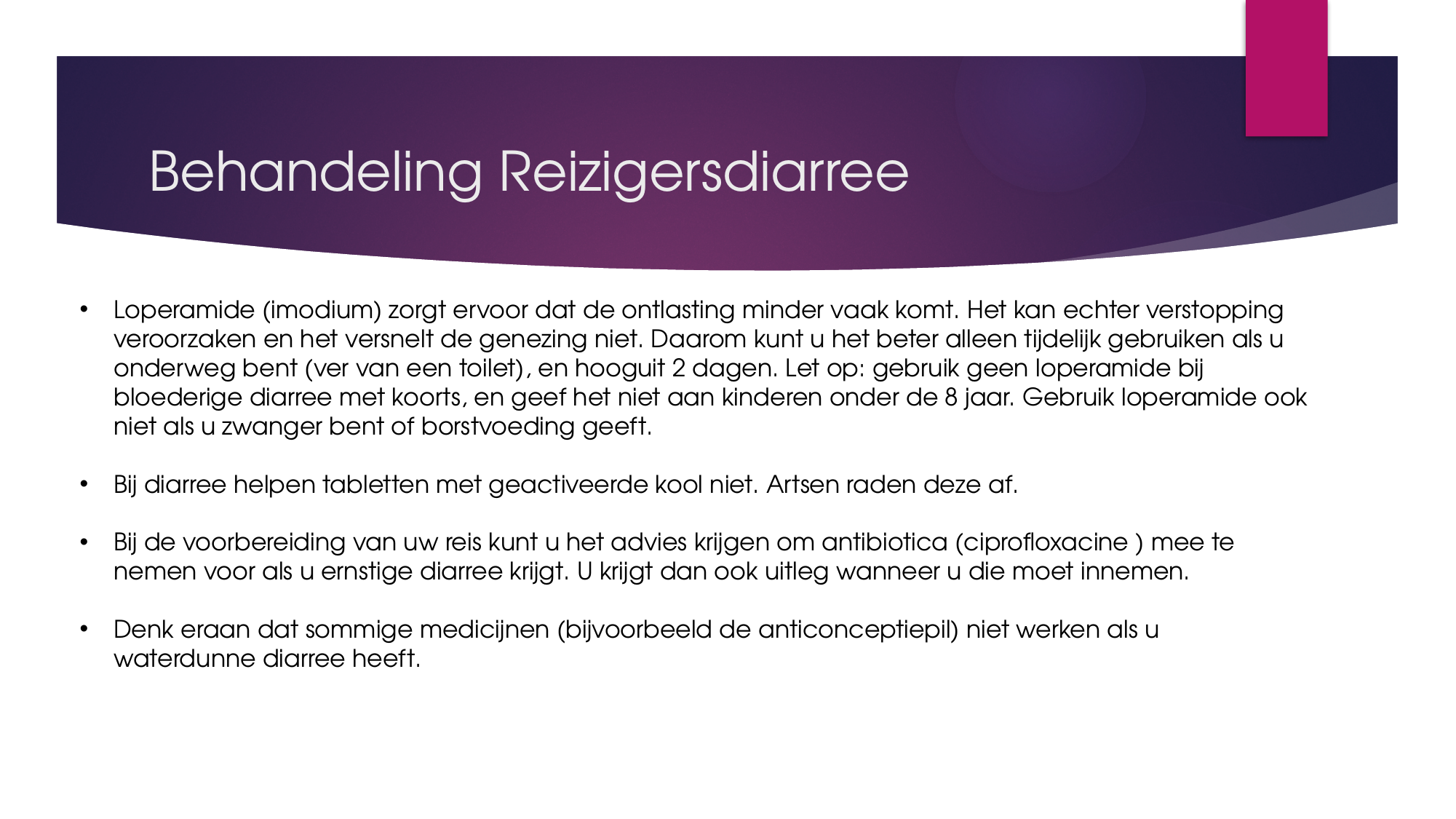

# Behandeling Reizigersdiarree
Loperamide (imodium) zorgt ervoor dat de ontlasting minder vaak komt. Het kan echter verstopping veroorzaken en het versnelt de genezing niet. Daarom kunt u het beter alleen tijdelijk gebruiken als u onderweg bent (ver van een toilet), en hooguit 2 dagen. Let op: gebruik geen loperamide bij bloederige diarree met koorts, en geef het niet aan kinderen onder de 8 jaar. Gebruik loperamide ook niet als u zwanger bent of borstvoeding geeft.

Bij diarree helpen tabletten met geactiveerde kool niet. Artsen raden deze af.

Bij de voorbereiding van uw reis kunt u het advies krijgen om antibiotica (ciprofloxacine ) mee te nemen voor als u ernstige diarree krijgt. U krijgt dan ook uitleg wanneer u die moet innemen.

Denk eraan dat sommige medicijnen (bijvoorbeeld de anticonceptiepil) niet werken als u waterdunne diarree heeft.